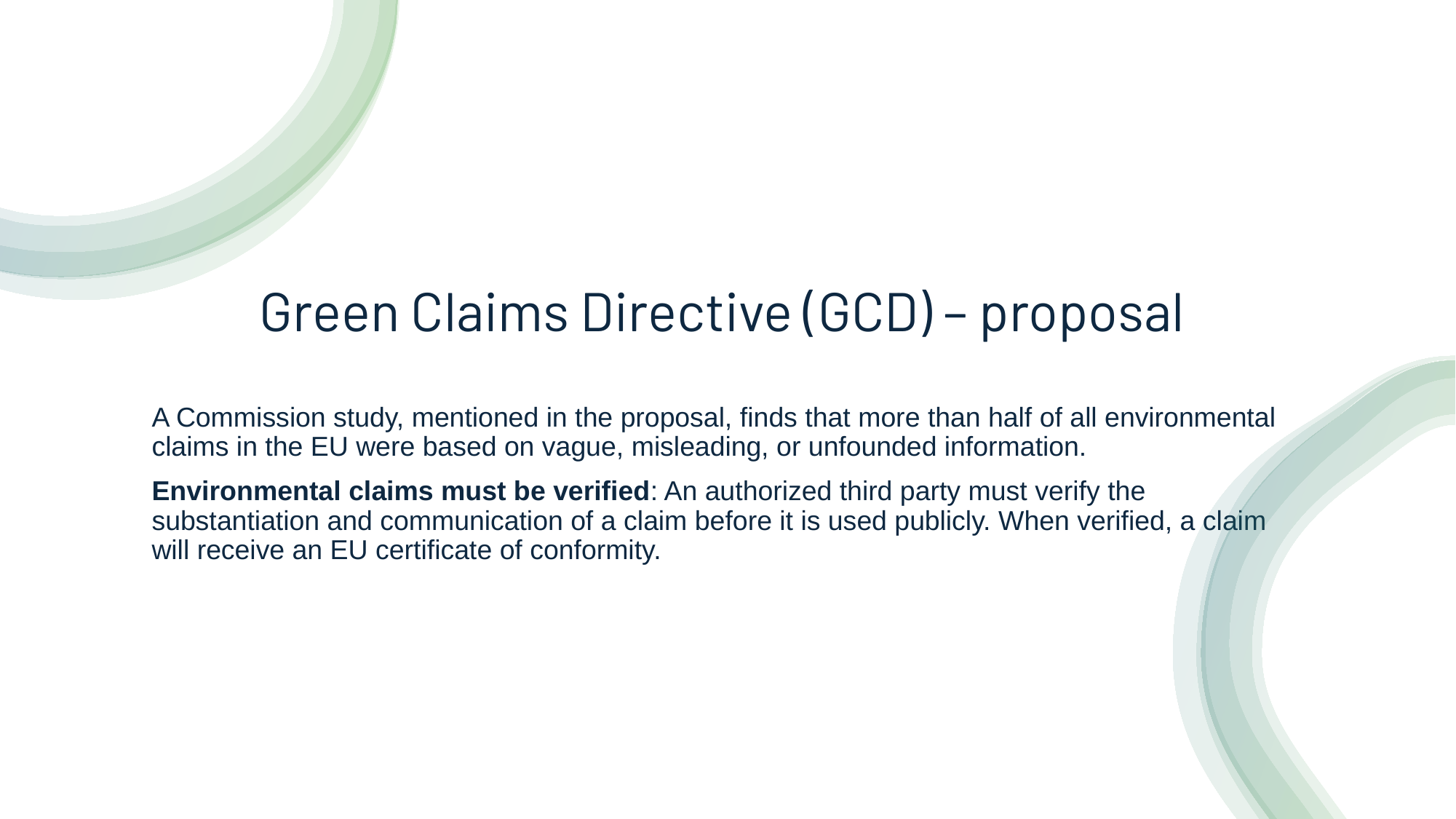

# Green Claims Directive (GCD) – proposal
A Commission study, mentioned in the proposal, finds that more than half of all environmental claims in the EU were based on vague, misleading, or unfounded information.
Environmental claims must be verified: An authorized third party must verify the substantiation and communication of a claim before it is used publicly. When verified, a claim will receive an EU certificate of conformity.